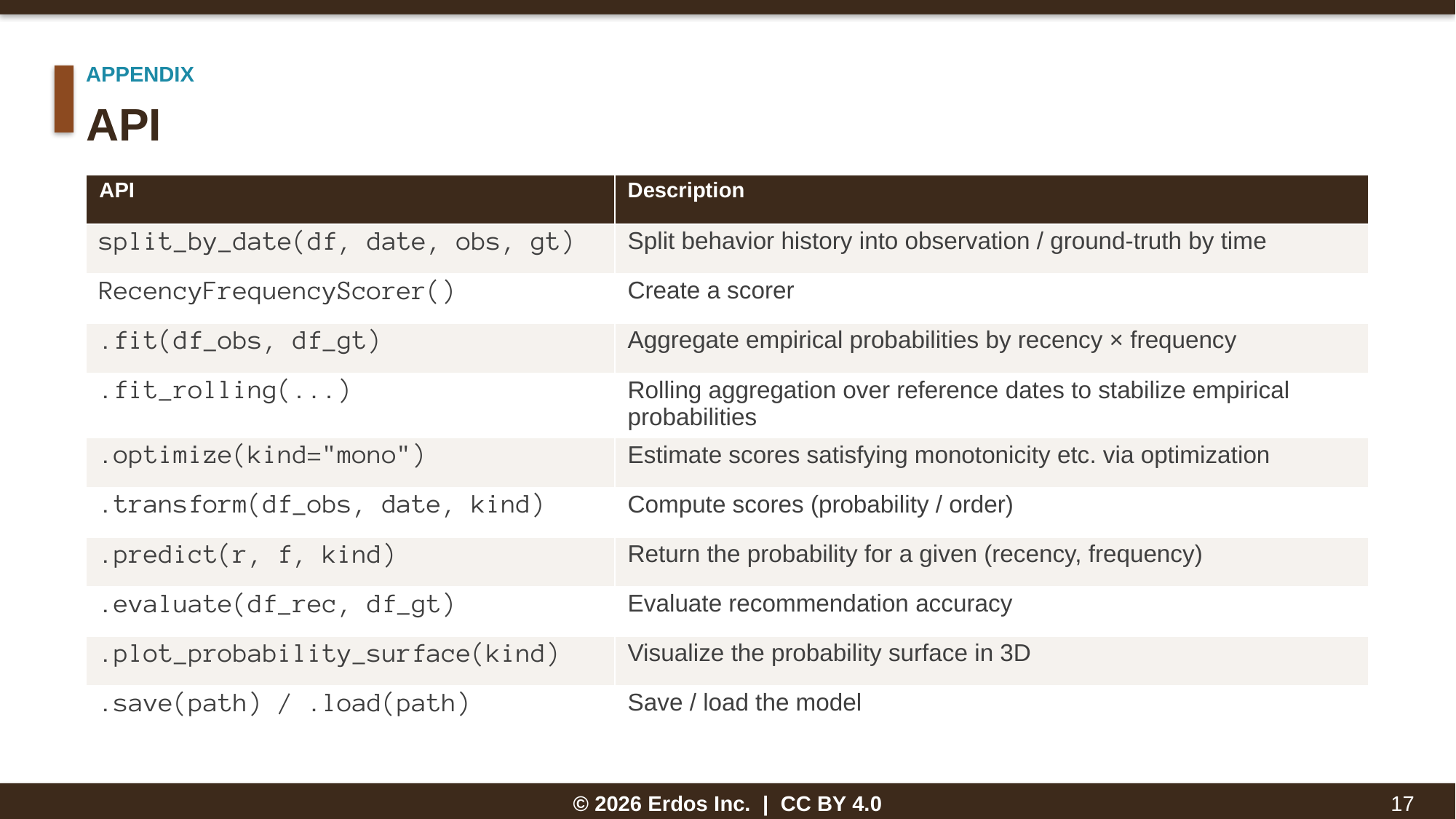

APPENDIX
API

| API | Description |
| --- | --- |
| split\_by\_date(df, date, obs, gt) | Split behavior history into observation / ground-truth by time |
| RecencyFrequencyScorer() | Create a scorer |
| .fit(df\_obs, df\_gt) | Aggregate empirical probabilities by recency × frequency |
| .fit\_rolling(...) | Rolling aggregation over reference dates to stabilize empirical probabilities |
| .optimize(kind="mono") | Estimate scores satisfying monotonicity etc. via optimization |
| .transform(df\_obs, date, kind) | Compute scores (probability / order) |
| .predict(r, f, kind) | Return the probability for a given (recency, frequency) |
| .evaluate(df\_rec, df\_gt) | Evaluate recommendation accuracy |
| .plot\_probability\_surface(kind) | Visualize the probability surface in 3D |
| .save(path) / .load(path) | Save / load the model |

© 2026 Erdos Inc.  |  CC BY 4.0
17